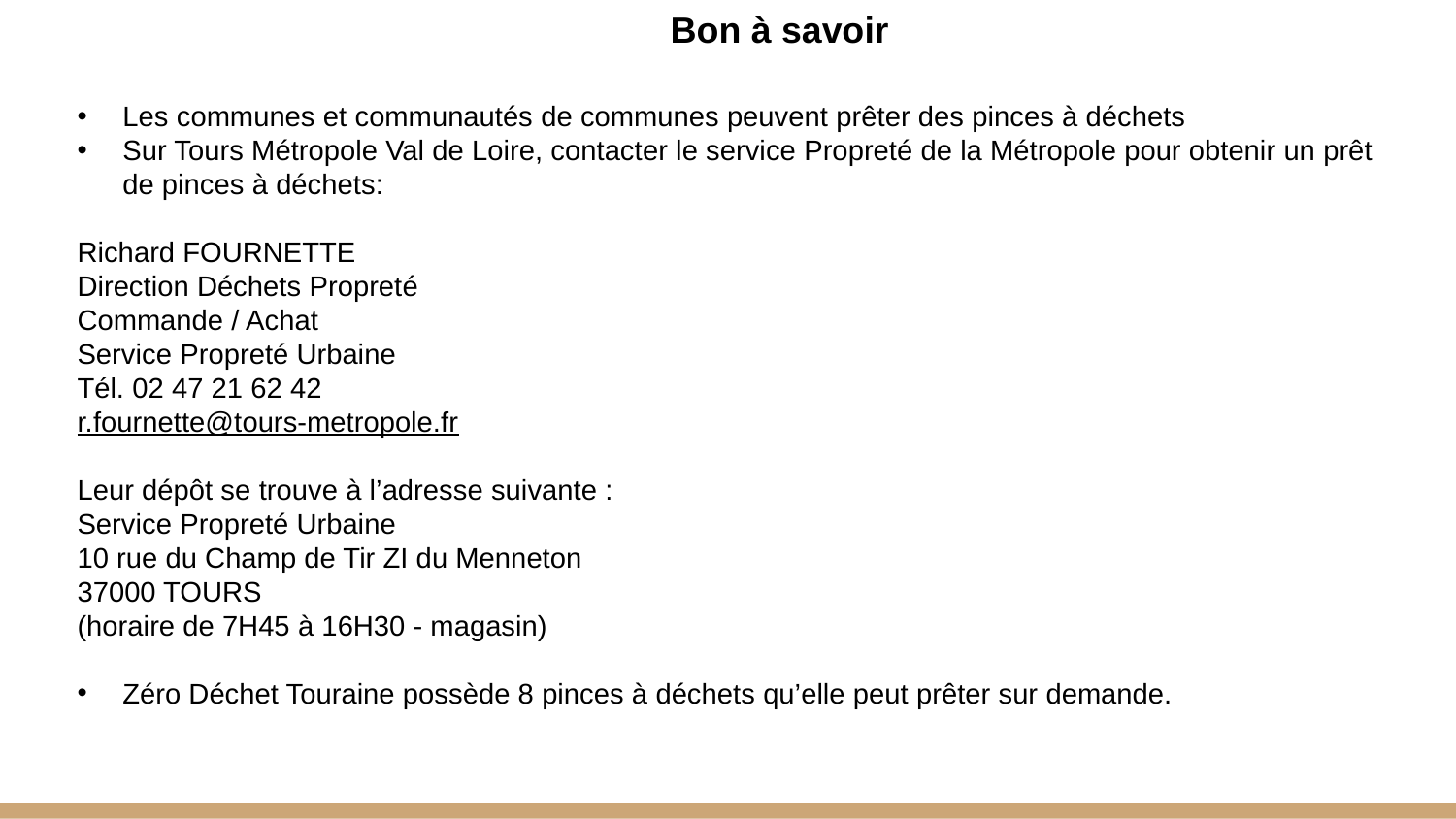

Bon à savoir
Les communes et communautés de communes peuvent prêter des pinces à déchets
Sur Tours Métropole Val de Loire, contacter le service Propreté de la Métropole pour obtenir un prêt de pinces à déchets:

Richard FOURNETTE
Direction Déchets Propreté
Commande / Achat
Service Propreté Urbaine
Tél. 02 47 21 62 42
r.fournette@tours-metropole.fr
Leur dépôt se trouve à l’adresse suivante :
Service Propreté Urbaine
10 rue du Champ de Tir ZI du Menneton
37000 TOURS
(horaire de 7H45 à 16H30 - magasin)
Zéro Déchet Touraine possède 8 pinces à déchets qu’elle peut prêter sur demande.